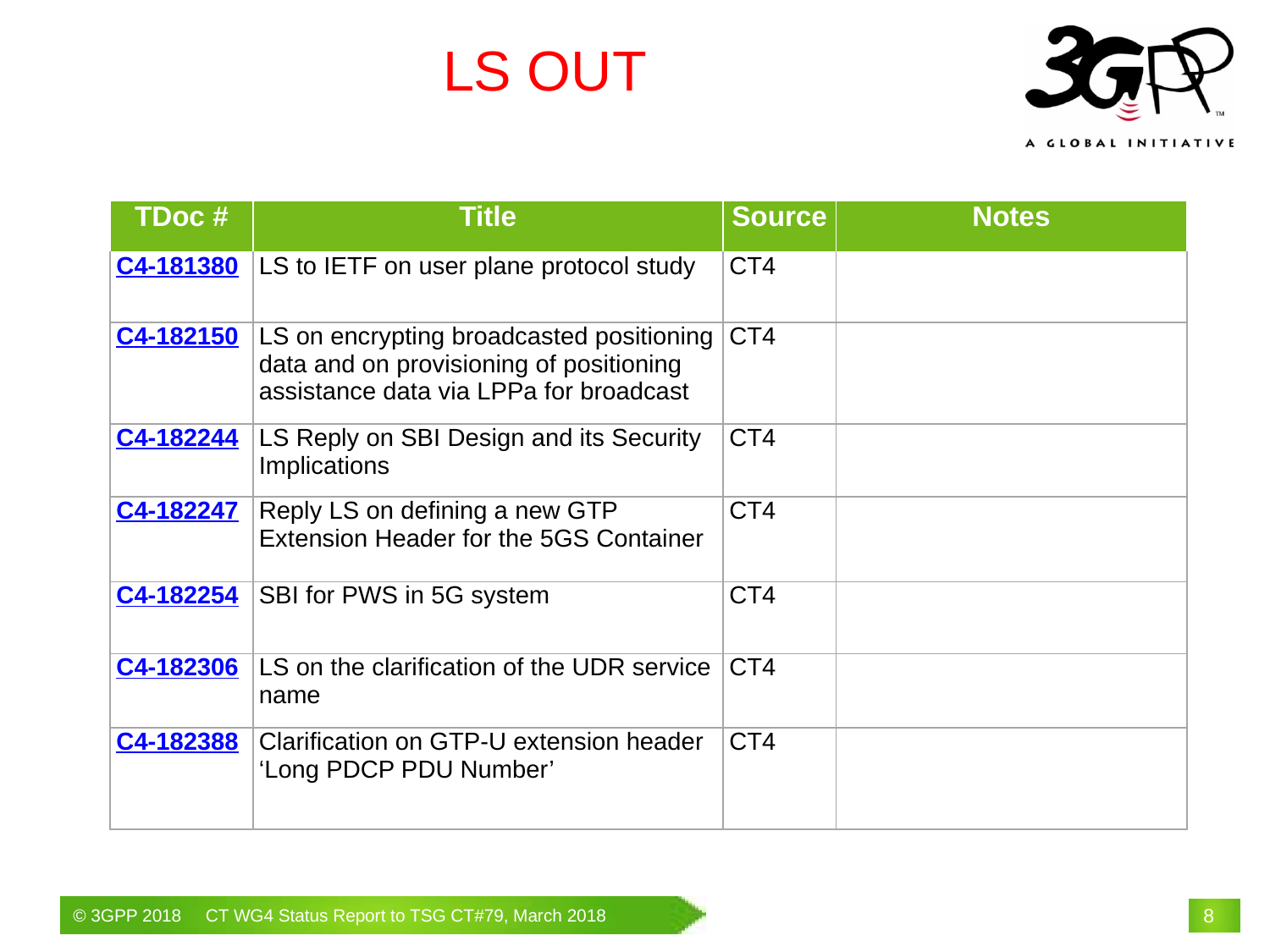

# LS OUT
| TDoc # | Title | Source | Notes |
| --- | --- | --- | --- |
| C4-181380 | LS to IETF on user plane protocol study | CT4 |  |
| C4-182150 | LS on encrypting broadcasted positioning data and on provisioning of positioning assistance data via LPPa for broadcast | CT4 |  |
| C4-182244 | LS Reply on SBI Design and its Security Implications | CT4 |  |
| C4-182247 | Reply LS on defining a new GTP Extension Header for the 5GS Container | CT4 |  |
| C4-182254 | SBI for PWS in 5G system | CT4 |  |
| C4-182306 | LS on the clarification of the UDR service name | CT4 |  |
| C4-182388 | Clarification on GTP-U extension header ‘Long PDCP PDU Number’ | CT4 |  |